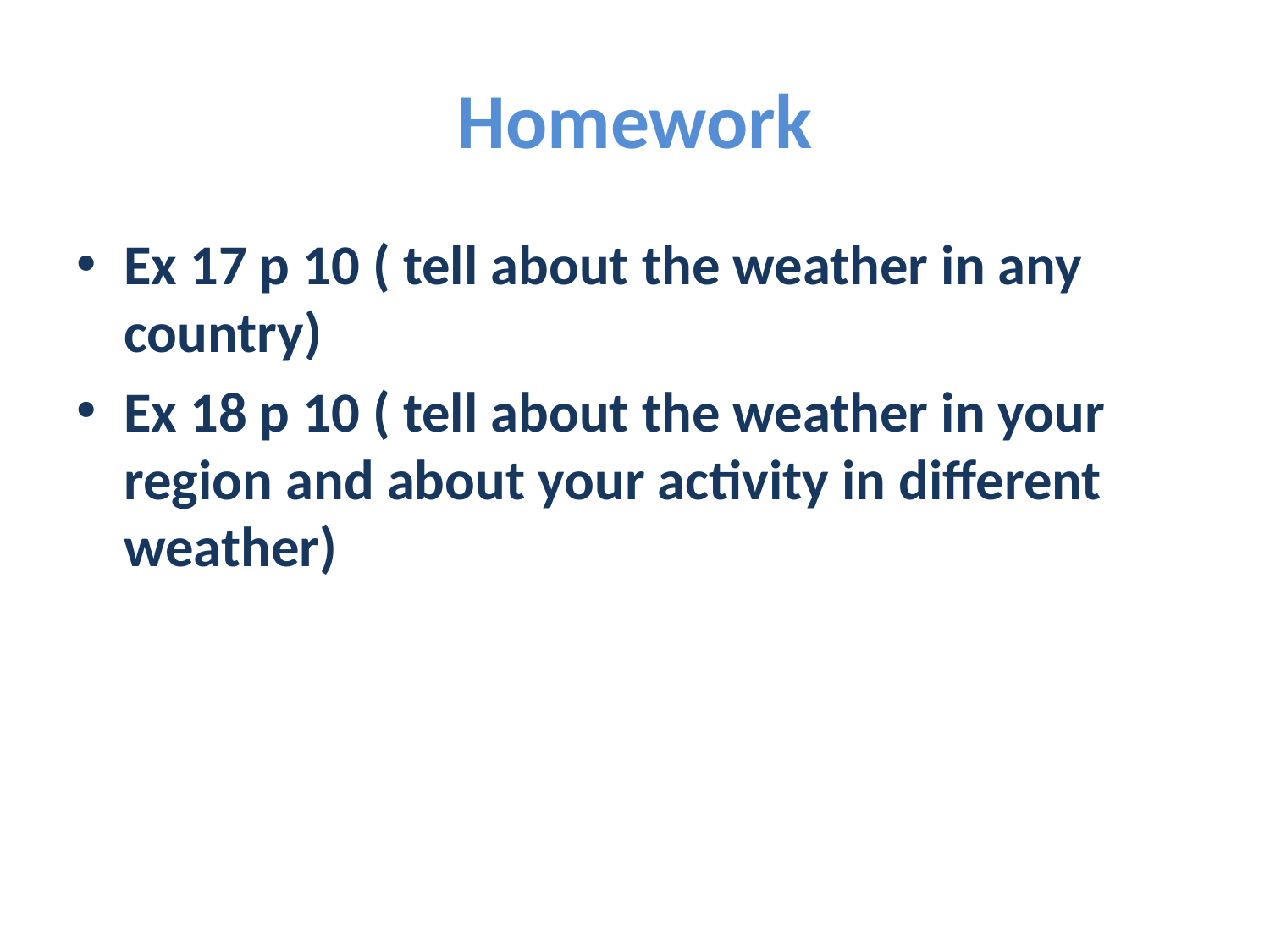

# Homework
Ex 17 p 10 ( tell about the weather in any country)
Ex 18 p 10 ( tell about the weather in your region and about your activity in different weather)